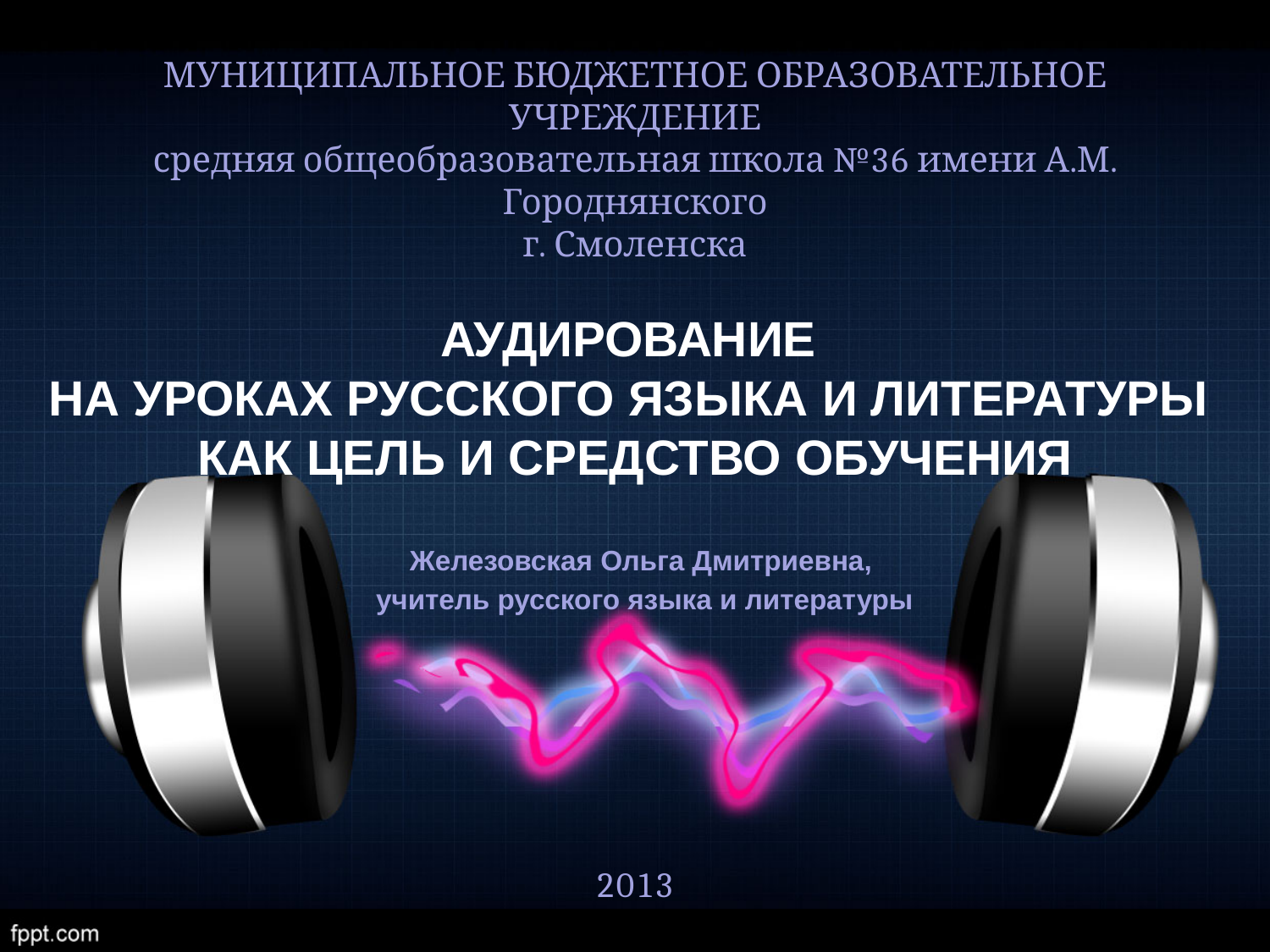

МУНИЦИПАЛЬНОЕ БЮДЖЕТНОЕ ОБРАЗОВАТЕЛЬНОЕ УЧРЕЖДЕНИЕ
средняя общеобразовательная школа №36 имени А.М. Городнянского
г. Смоленска
# АУДИРОВАНИЕ НА УРОКАХ РУССКОГО ЯЗЫКА И ЛИТЕРАТУРЫ КАК ЦЕЛЬ И СРЕДСТВО ОБУЧЕНИЯ
Железовская Ольга Дмитриевна,
учитель русского языка и литературы
2013